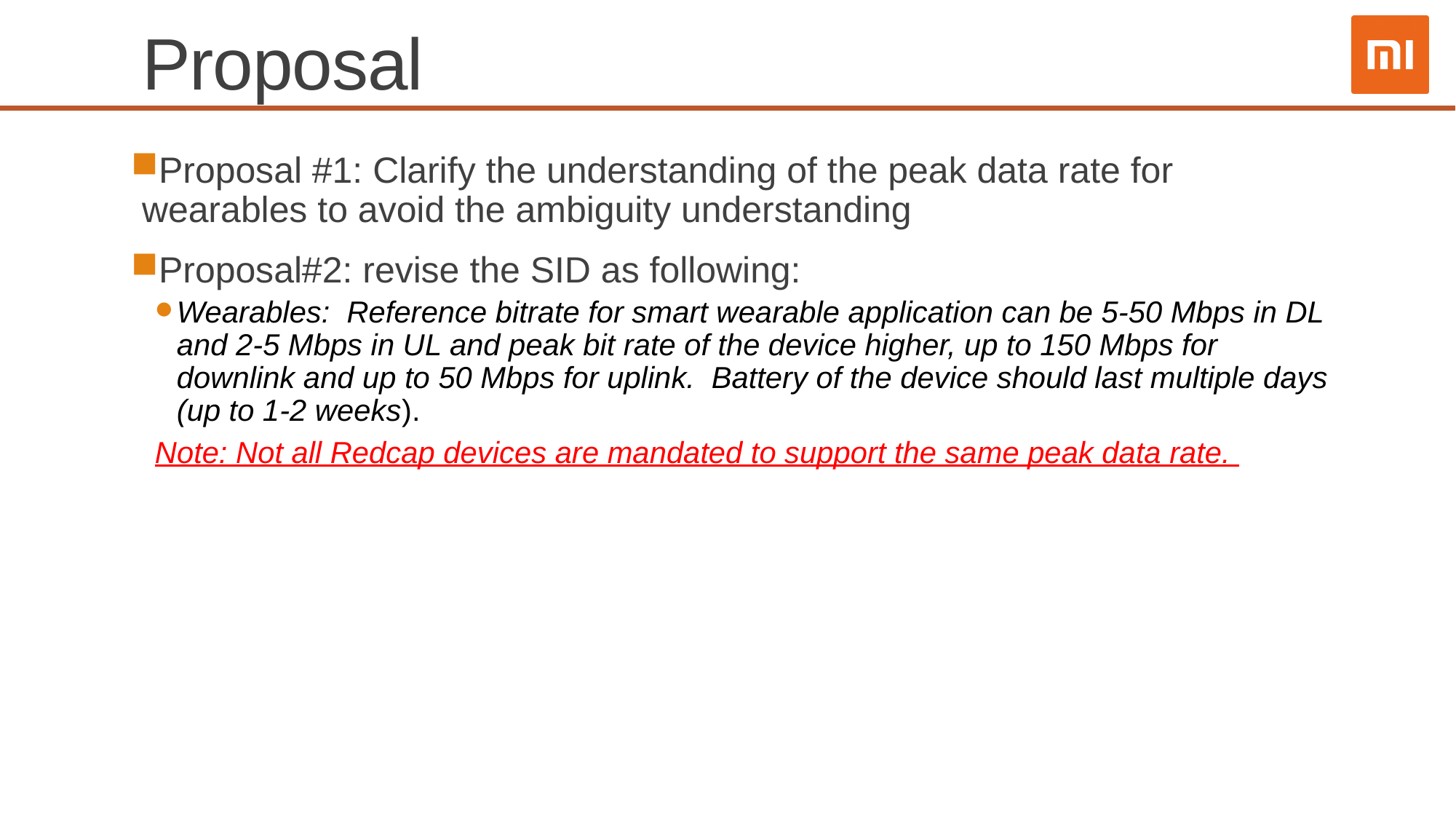

# Proposal
Proposal #1: Clarify the understanding of the peak data rate for wearables to avoid the ambiguity understanding
Proposal#2: revise the SID as following:
Wearables:  Reference bitrate for smart wearable application can be 5-50 Mbps in DL and 2-5 Mbps in UL and peak bit rate of the device higher, up to 150 Mbps for downlink and up to 50 Mbps for uplink.  Battery of the device should last multiple days (up to 1-2 weeks).
Note: Not all Redcap devices are mandated to support the same peak data rate.